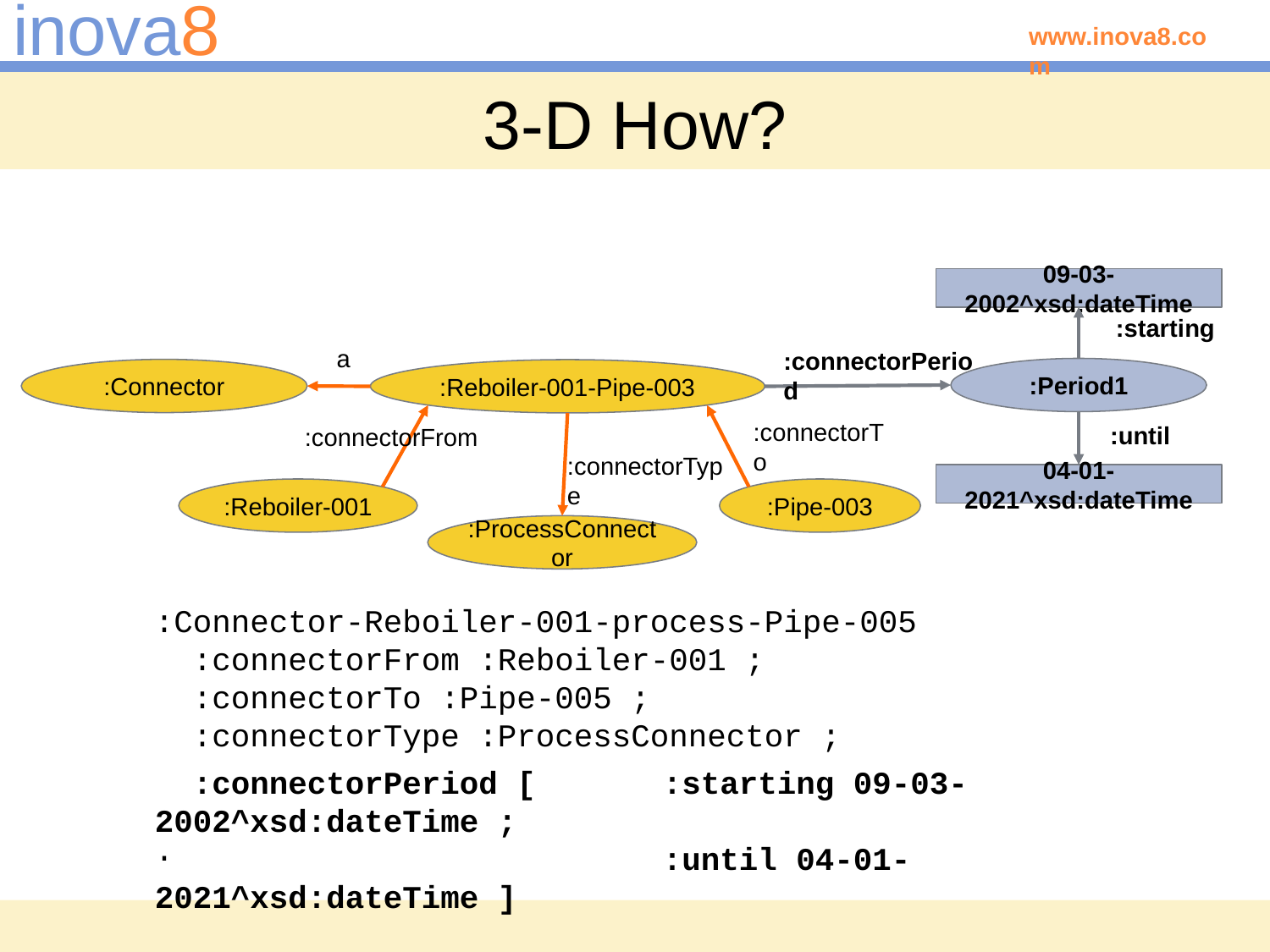

# 3-D How?

09-03-2002^xsd:dateTime
:starting
a
:connectorPeriod
:Period1
:Connector
:Reboiler-001-Pipe-003
:connectorTo
:until
:connectorFrom
:connectorType
04-01-2021^xsd:dateTime
:Reboiler-001
:Pipe-003
:ProcessConnector
:Connector-Reboiler-001-process-Pipe-005
  :connectorFrom :Reboiler-001 ;
  :connectorTo :Pipe-005 ;
  :connectorType :ProcessConnector ;

.
  :connectorPeriod [ 	:starting 09-03-2002^xsd:dateTime ;
				:until 04-01-2021^xsd:dateTime ]